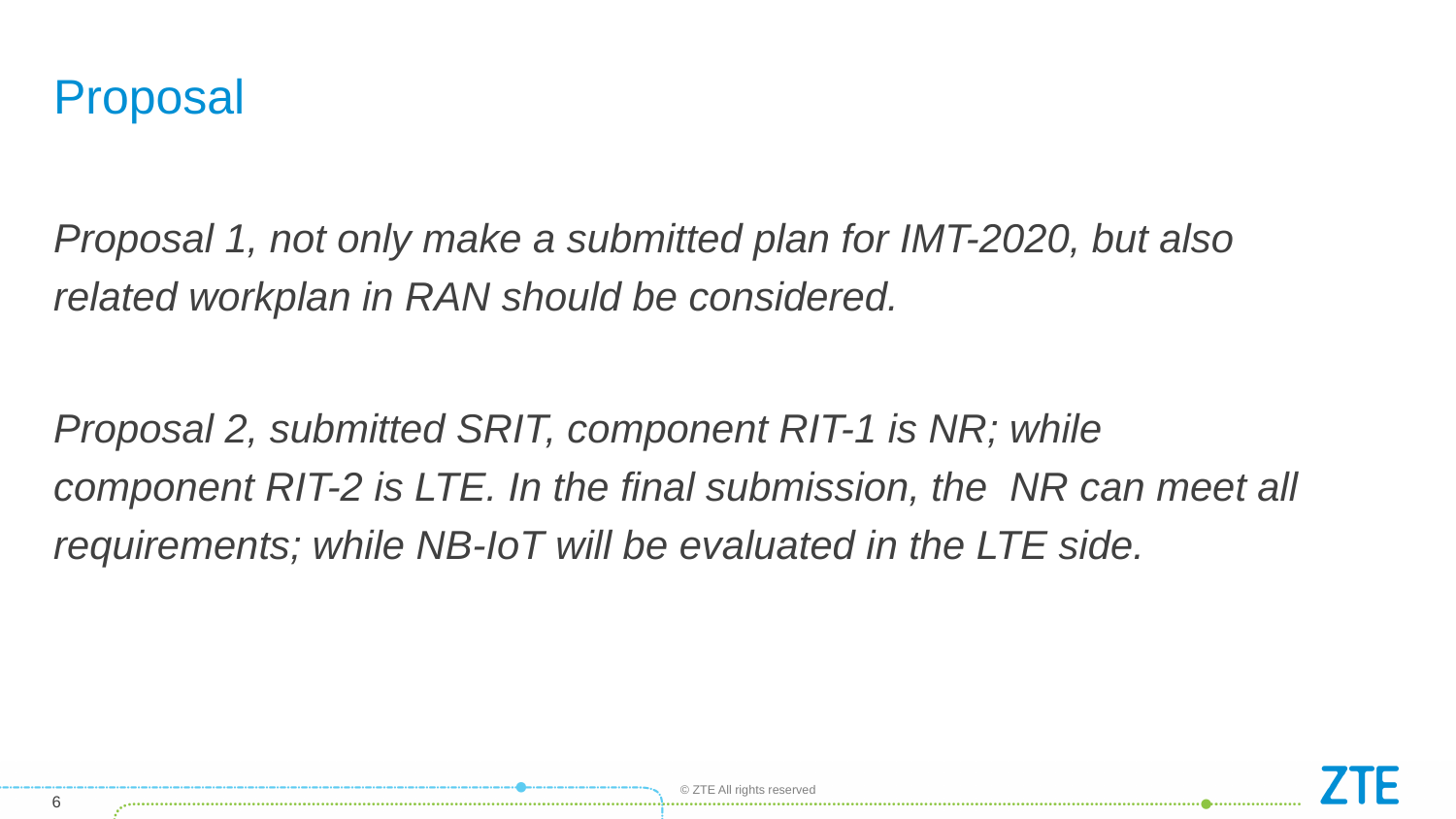

# Proposal
Proposal 1, not only make a submitted plan for IMT-2020, but also  related workplan in RAN should be considered.

Proposal 2, submitted SRIT, component RIT-1 is NR; while component RIT-2 is LTE. In the final submission, the  NR can meet all requirements; while NB-IoT will be evaluated in the LTE side.